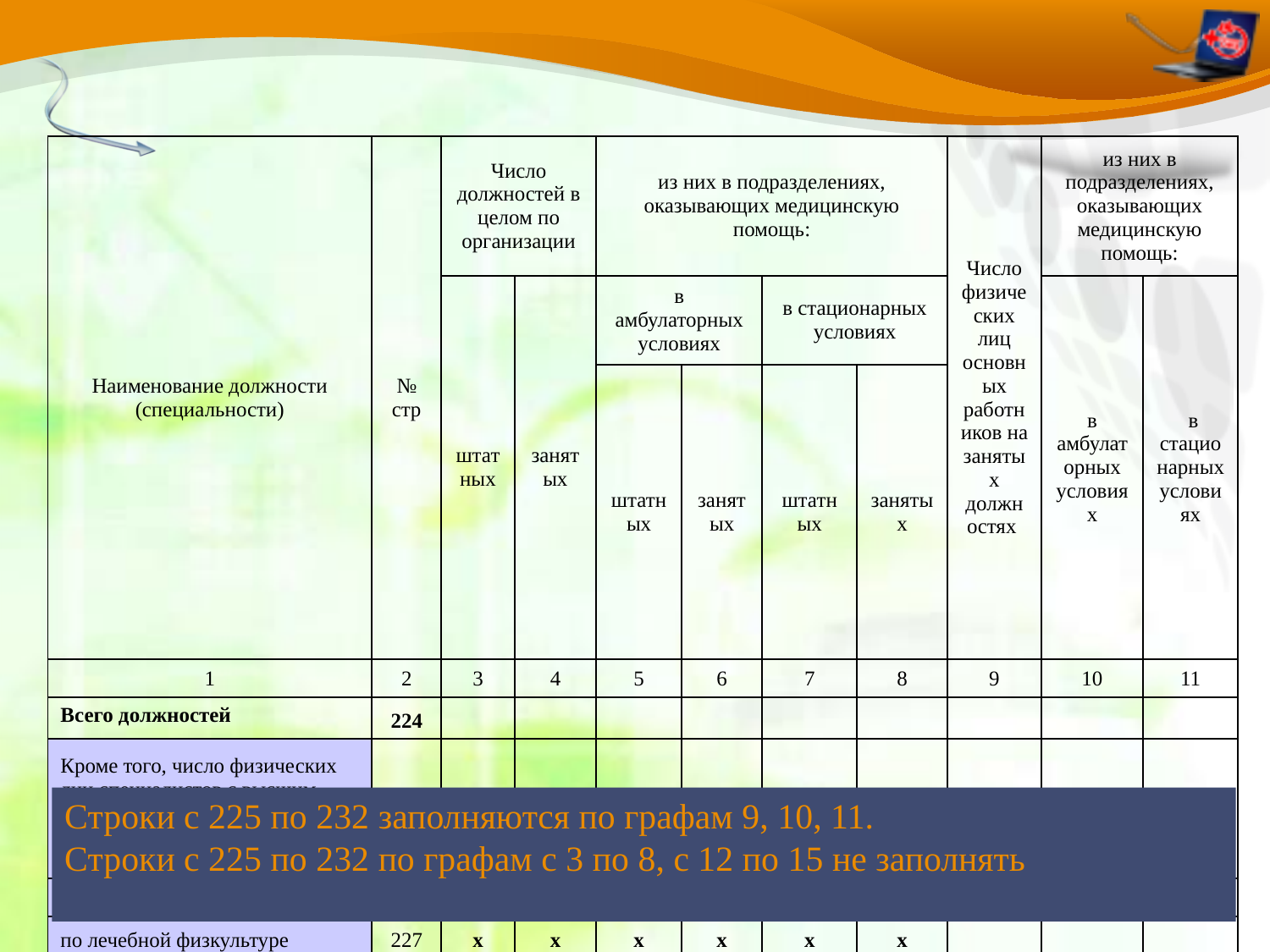

| Наименование должности (специальности) | № стр | Число должностей в целом по организации |  | из них в подразделениях, оказывающих медицинскую помощь: |  |  |  | Число физических лиц основных работников на занятых должностях | из них в подразделениях, оказывающих медицинскую помощь: |  |
| --- | --- | --- | --- | --- | --- | --- | --- | --- | --- | --- |
|  |  | штатных | занятых | в амбулаторных условиях |  | в стационарных условиях |  |  | в амбулаторных условиях | в стационарных условиях |
|  |  |  |  | штатных | занятых | штатных | занятых |  |  |  |
| 1 | 2 | 3 | 4 | 5 | 6 | 7 | 8 | 9 | 10 | 11 |
| Всего должностей | 224 |  |  |  |  |  |  |  |  |  |
| Кроме того, число физических лиц специалистов с высшим немедицинским образованием, занимающих должности врачей, всего | 225 | х | х | х | х | х | х |  |  |  |
| из них врачей: лаборантов | 226 | x | x | x | x | x | x |  |  |  |
| по лечебной физкультуре | 227 | х | х | х | х | х | х |  |  |  |
| статистиков | 228 | х | х | х | х | х | х |  |  |  |
Строки с 225 по 232 заполняются по графам 9, 10, 11.
Строки с 225 по 232 по графам с 3 по 8, с 12 по 15 не заполнять